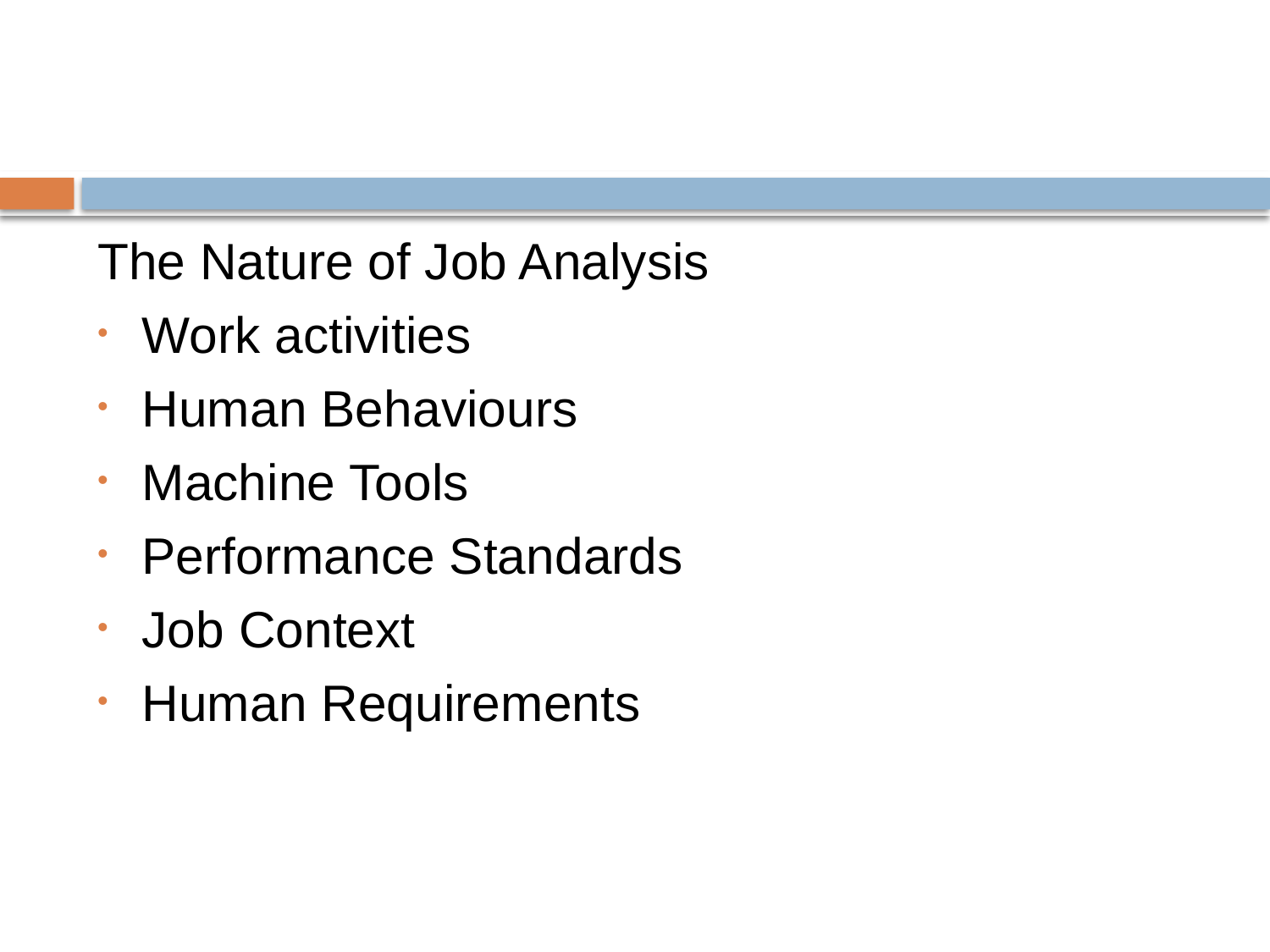

#
The Nature of Job Analysis
Work activities
Human Behaviours
Machine Tools
Performance Standards
Job Context
Human Requirements